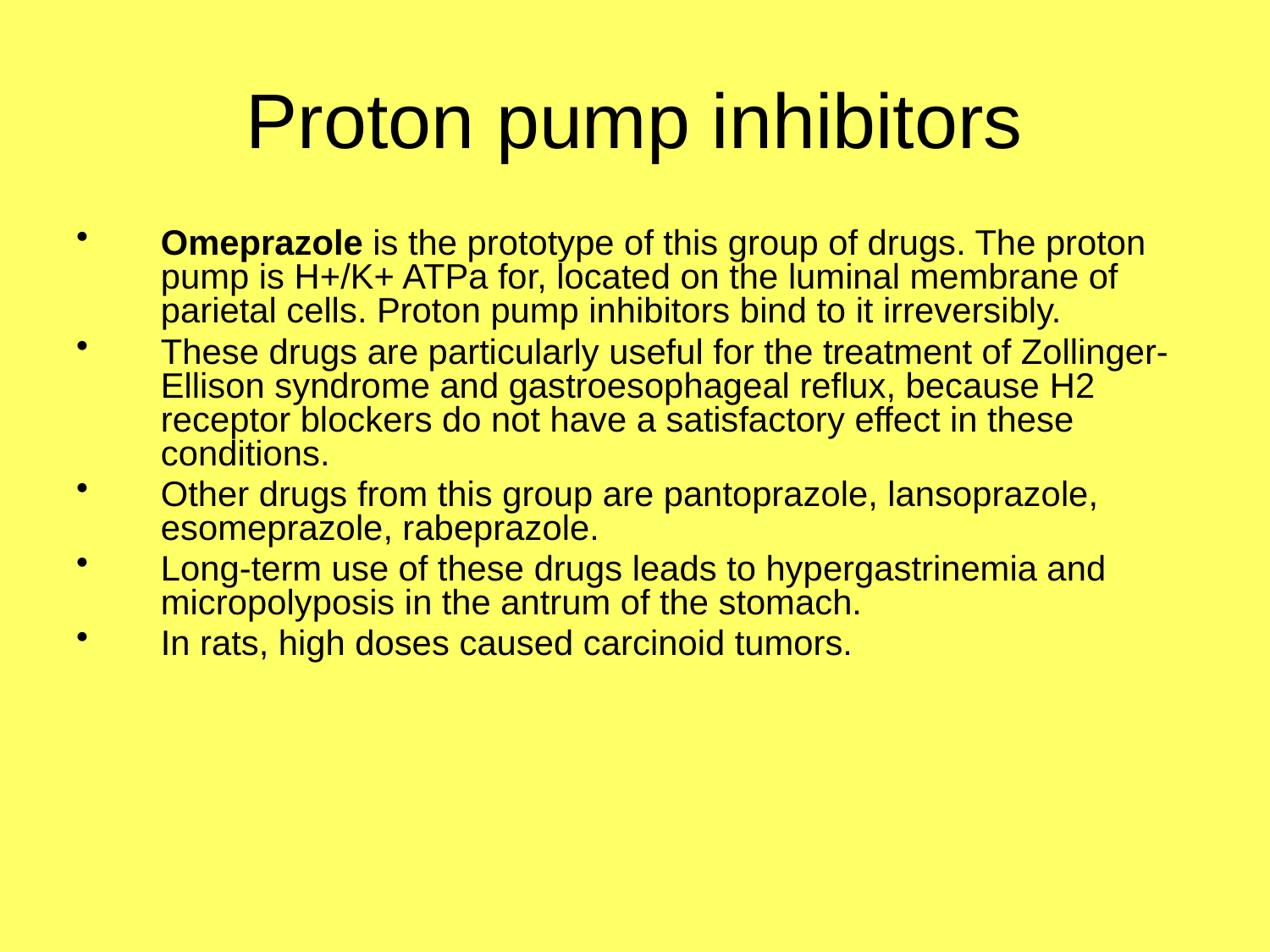

# Proton pump inhibitors
Omeprazole is the prototype of this group of drugs. The proton pump is H+/K+ ATPa for, located on the luminal membrane of parietal cells. Proton pump inhibitors bind to it irreversibly.
These drugs are particularly useful for the treatment of Zollinger-Ellison syndrome and gastroesophageal reflux, because H2 receptor blockers do not have a satisfactory effect in these conditions.
Other drugs from this group are pantoprazole, lansoprazole, esomeprazole, rabeprazole.
Long-term use of these drugs leads to hypergastrinemia and micropolyposis in the antrum of the stomach.
In rats, high doses caused carcinoid tumors.